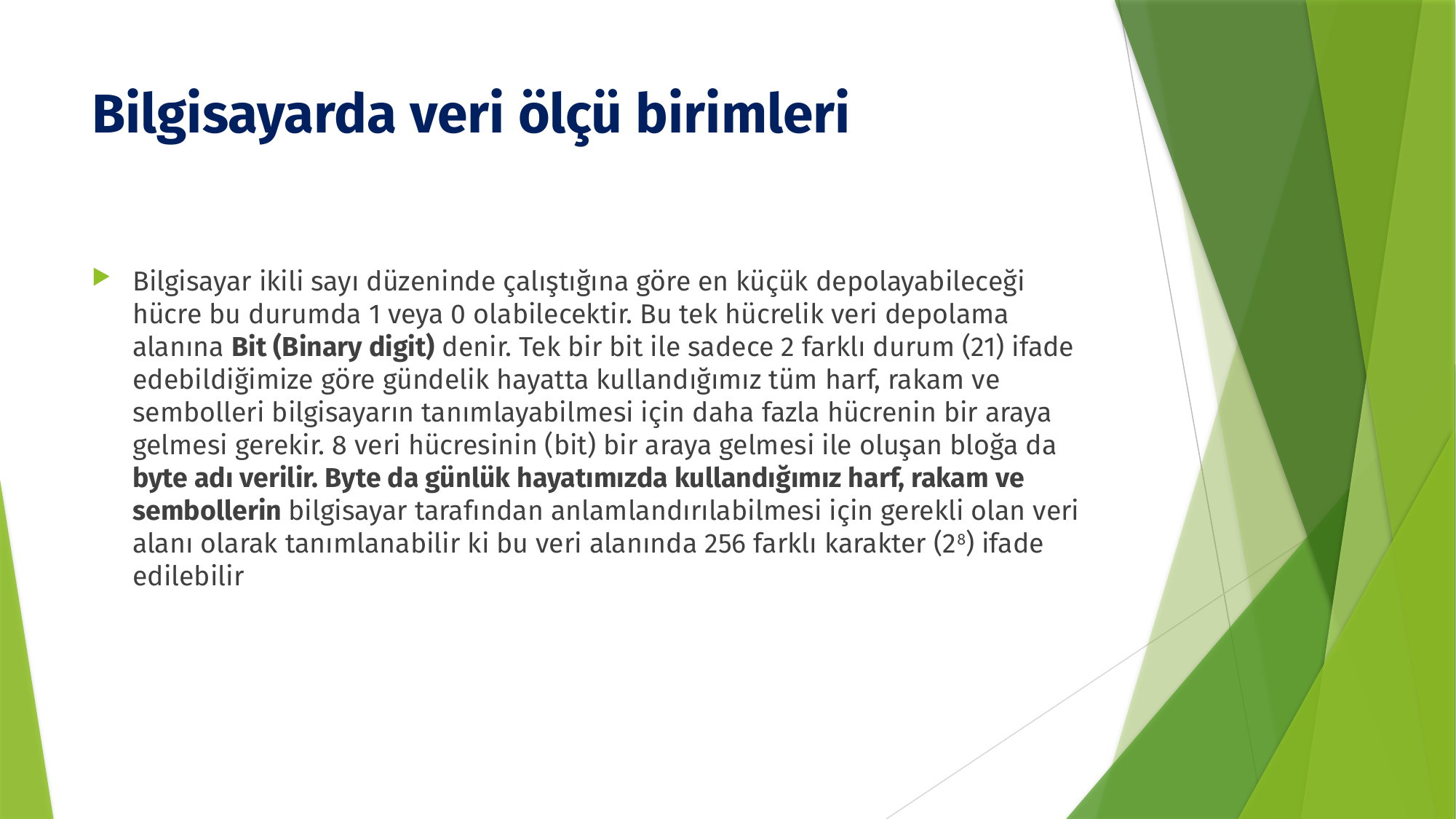

# Bilgisayarda veri ölçü birimleri
Bilgisayar ikili sayı düzeninde çalıştığına göre en küçük depolayabileceği hücre bu durumda 1 veya 0 olabilecektir. Bu tek hücrelik veri depolama alanına Bit (Binary digit) denir. Tek bir bit ile sadece 2 farklı durum (21) ifade edebildiğimize göre gündelik hayatta kullandığımız tüm harf, rakam ve sembolleri bilgisayarın tanımlayabilmesi için daha fazla hücrenin bir araya gelmesi gerekir. 8 veri hücresinin (bit) bir araya gelmesi ile oluşan bloğa da byte adı verilir. Byte da günlük hayatımızda kullandığımız harf, rakam ve sembollerin bilgisayar tarafından anlamlandırılabilmesi için gerekli olan veri alanı olarak tanımlanabilir ki bu veri alanında 256 farklı karakter (28) ifade edilebilir